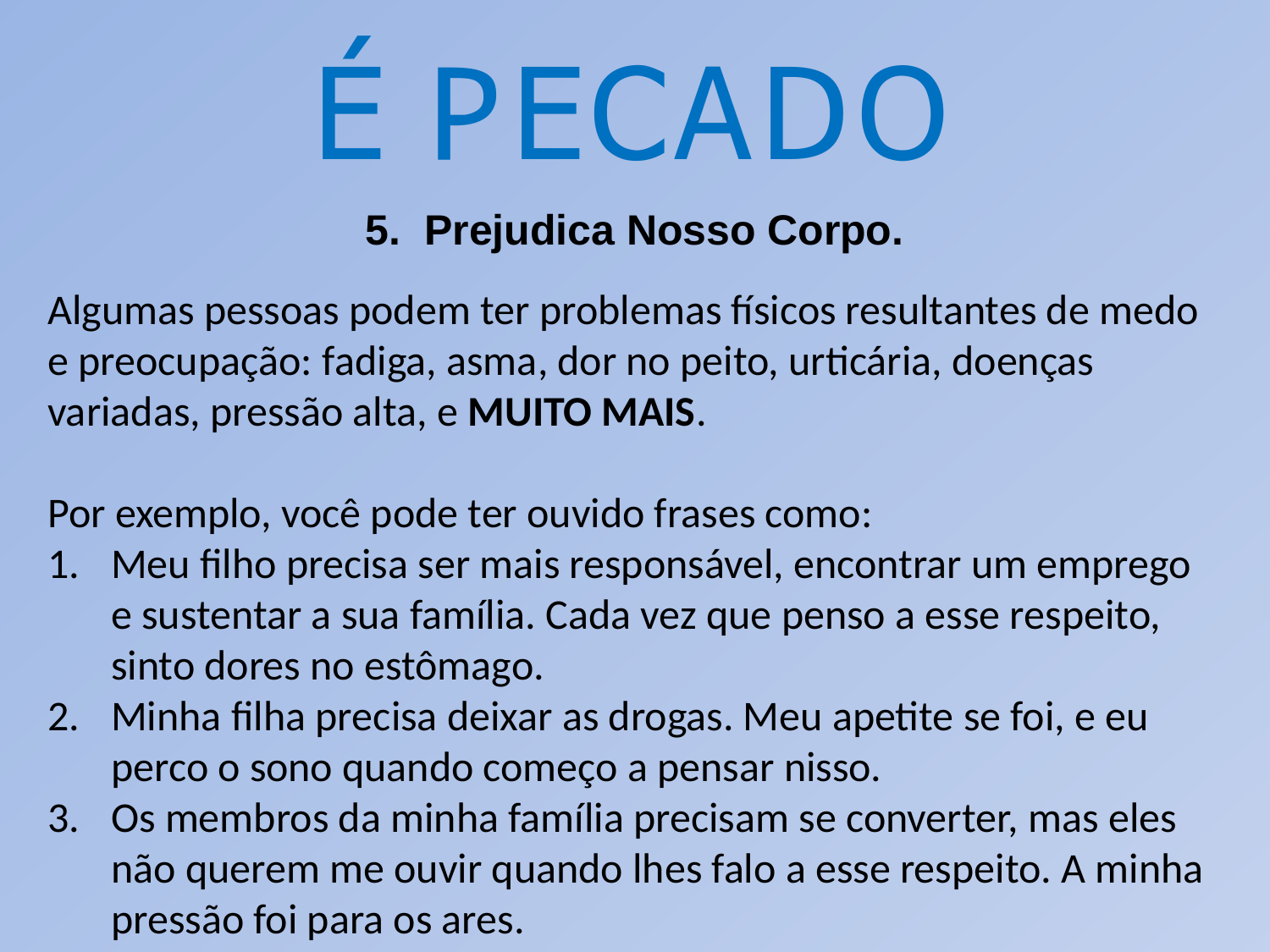

É PECADO

5.  Prejudica Nosso Corpo.

Algumas pessoas podem ter problemas físicos resultantes de medo e preocupação: fadiga, asma, dor no peito, urticária, doenças variadas, pressão alta, e MUITO MAIS.

Por exemplo, você pode ter ouvido frases como:
Meu filho precisa ser mais responsável, encontrar um emprego e sustentar a sua família. Cada vez que penso a esse respeito, sinto dores no estômago.
Minha filha precisa deixar as drogas. Meu apetite se foi, e eu perco o sono quando começo a pensar nisso.
Os membros da minha família precisam se converter, mas eles não querem me ouvir quando lhes falo a esse respeito. A minha pressão foi para os ares.